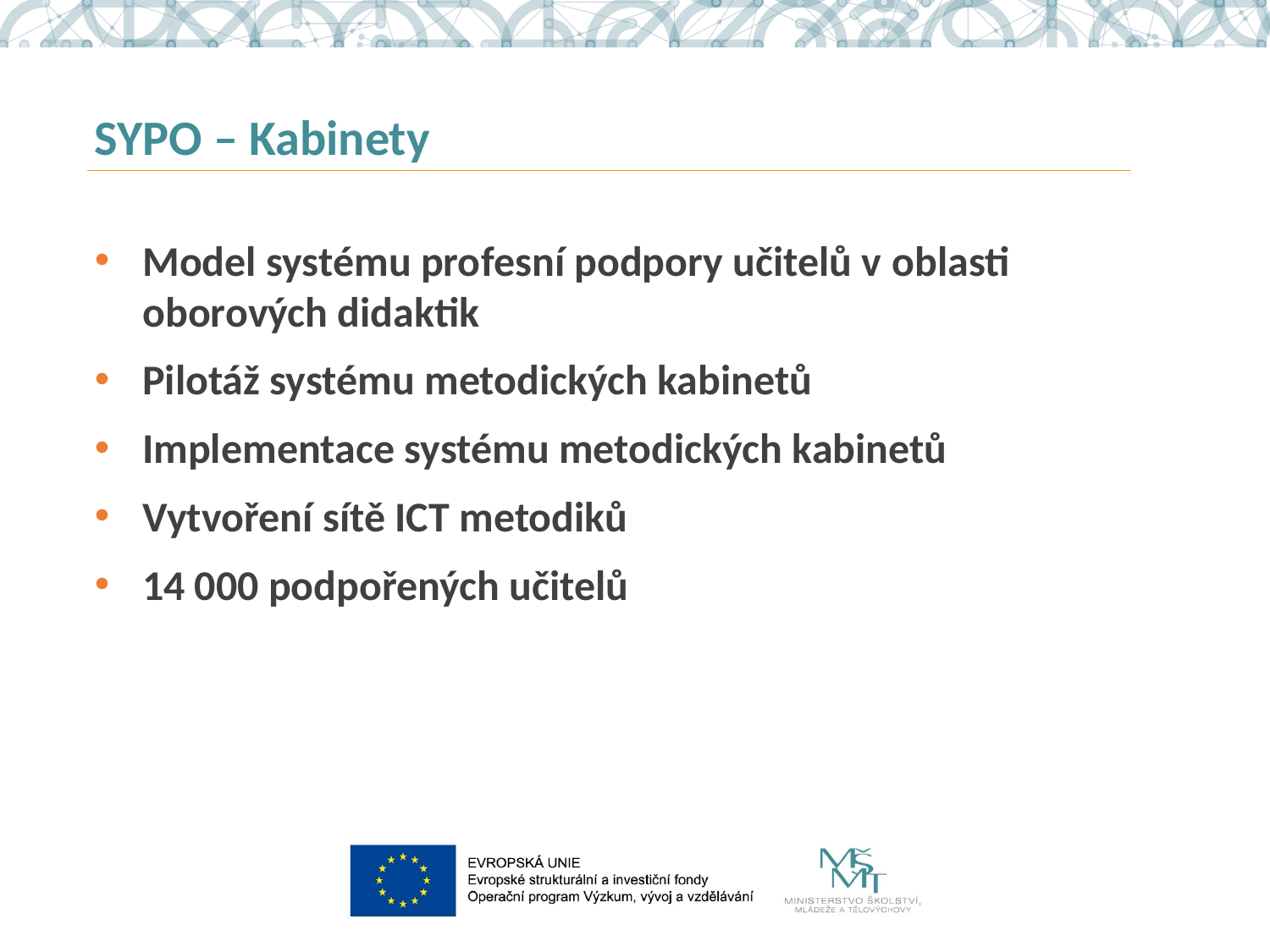

# SYPO – Kabinety

Model systému profesní podpory učitelů v oblasti oborových didaktik
Pilotáž systému metodických kabinetů
Implementace systému metodických kabinetů
Vytvoření sítě ICT metodiků
14 000 podpořených učitelů